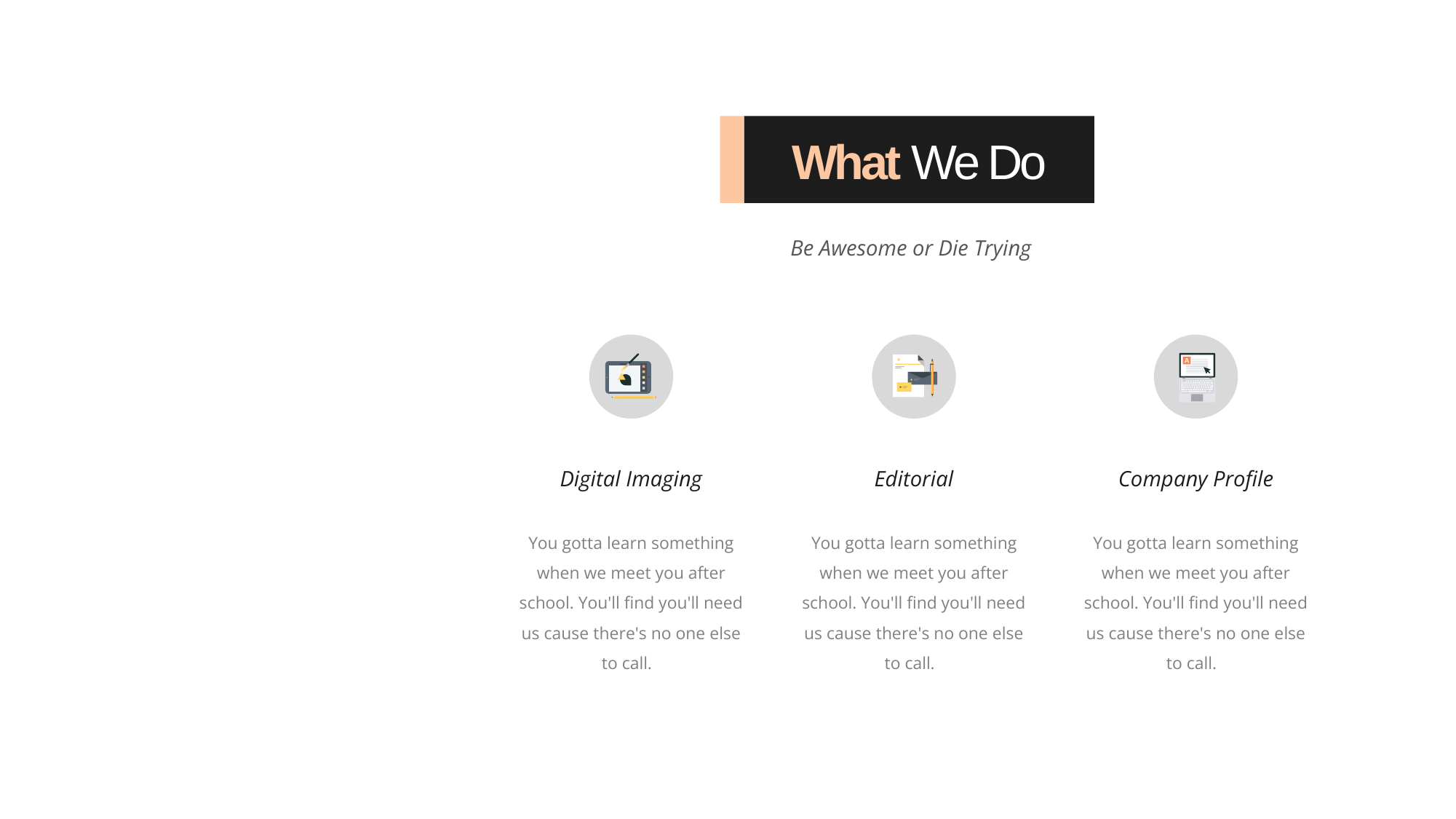

What We Do
Be Awesome or Die Trying

Digital Imaging
Editorial
Company Profile
You gotta learn something when we meet you after school. You'll find you'll need us cause there's no one else to call.
You gotta learn something when we meet you after school. You'll find you'll need us cause there's no one else to call.
You gotta learn something when we meet you after school. You'll find you'll need us cause there's no one else to call.